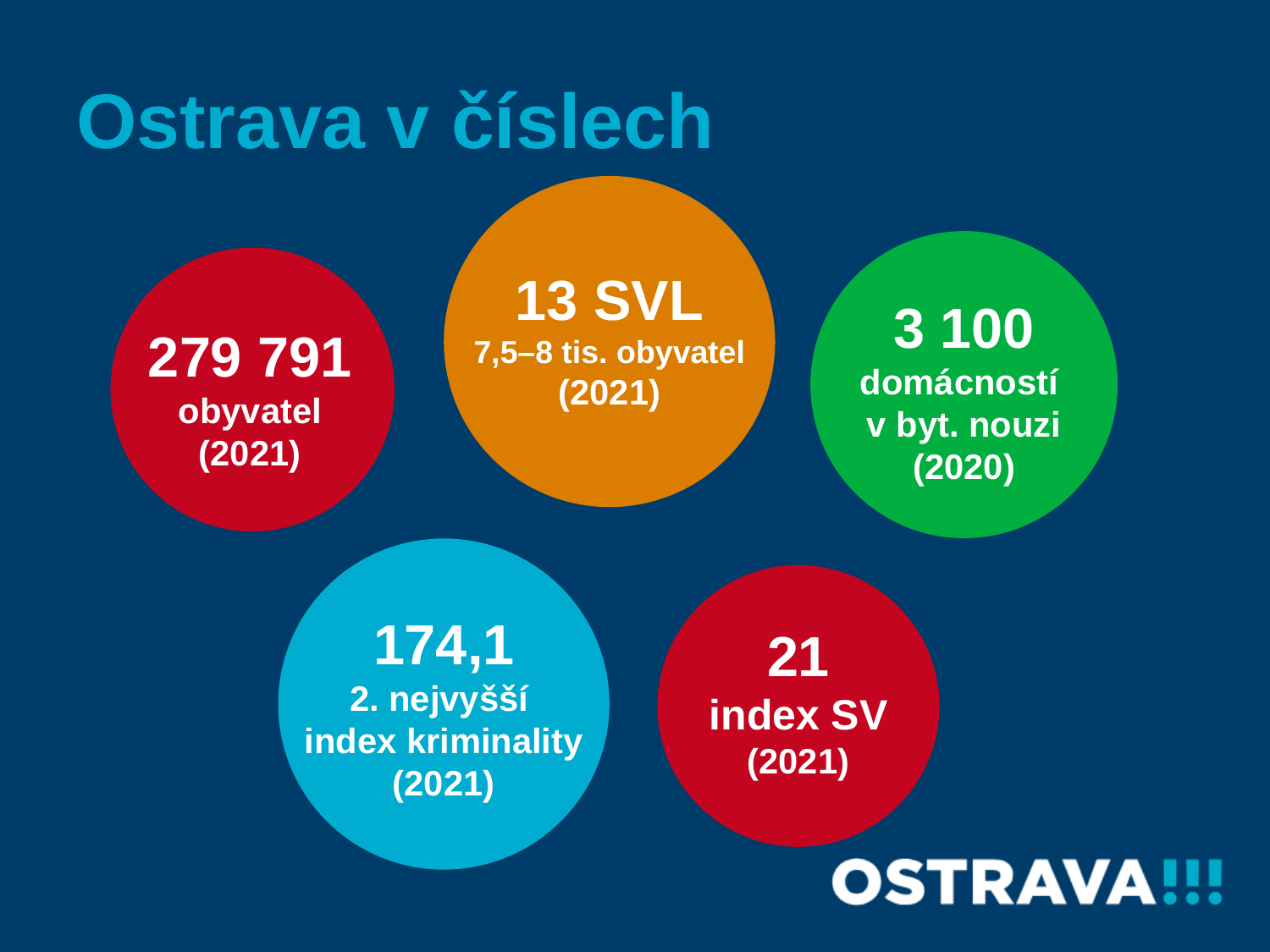

# Ostrava v číslech

13 SVL
7,5–8 tis. obyvatel
(2021)
3 100
domácností
v byt. nouzi
(2020)
279 791
obyvatel
(2021)

174,1
2. nejvyšší
index kriminality
(2021)
21
index SV
(2021)